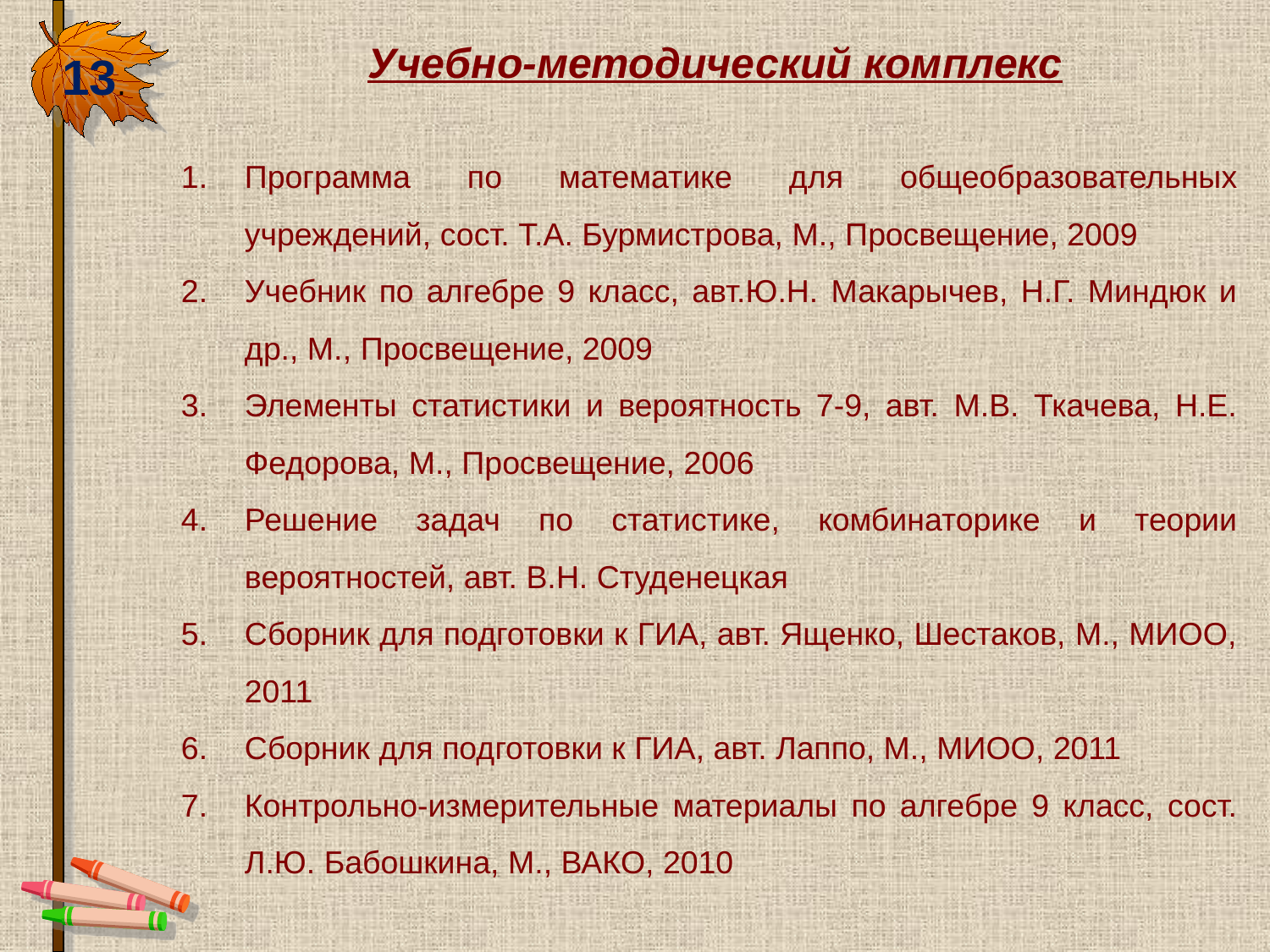

Учебно-методический комплекс

Программа по математике для общеобразовательных учреждений, сост. Т.А. Бурмистрова, М., Просвещение, 2009
Учебник по алгебре 9 класс, авт.Ю.Н. Макарычев, Н.Г. Миндюк и др., М., Просвещение, 2009
Элементы статистики и вероятность 7-9, авт. М.В. Ткачева, Н.Е. Федорова, М., Просвещение, 2006
Решение задач по статистике, комбинаторике и теории вероятностей, авт. В.Н. Студенецкая
Сборник для подготовки к ГИА, авт. Ященко, Шестаков, М., МИОО, 2011
Сборник для подготовки к ГИА, авт. Лаппо, М., МИОО, 2011
Контрольно-измерительные материалы по алгебре 9 класс, сост. Л.Ю. Бабошкина, М., ВАКО, 2010

13.